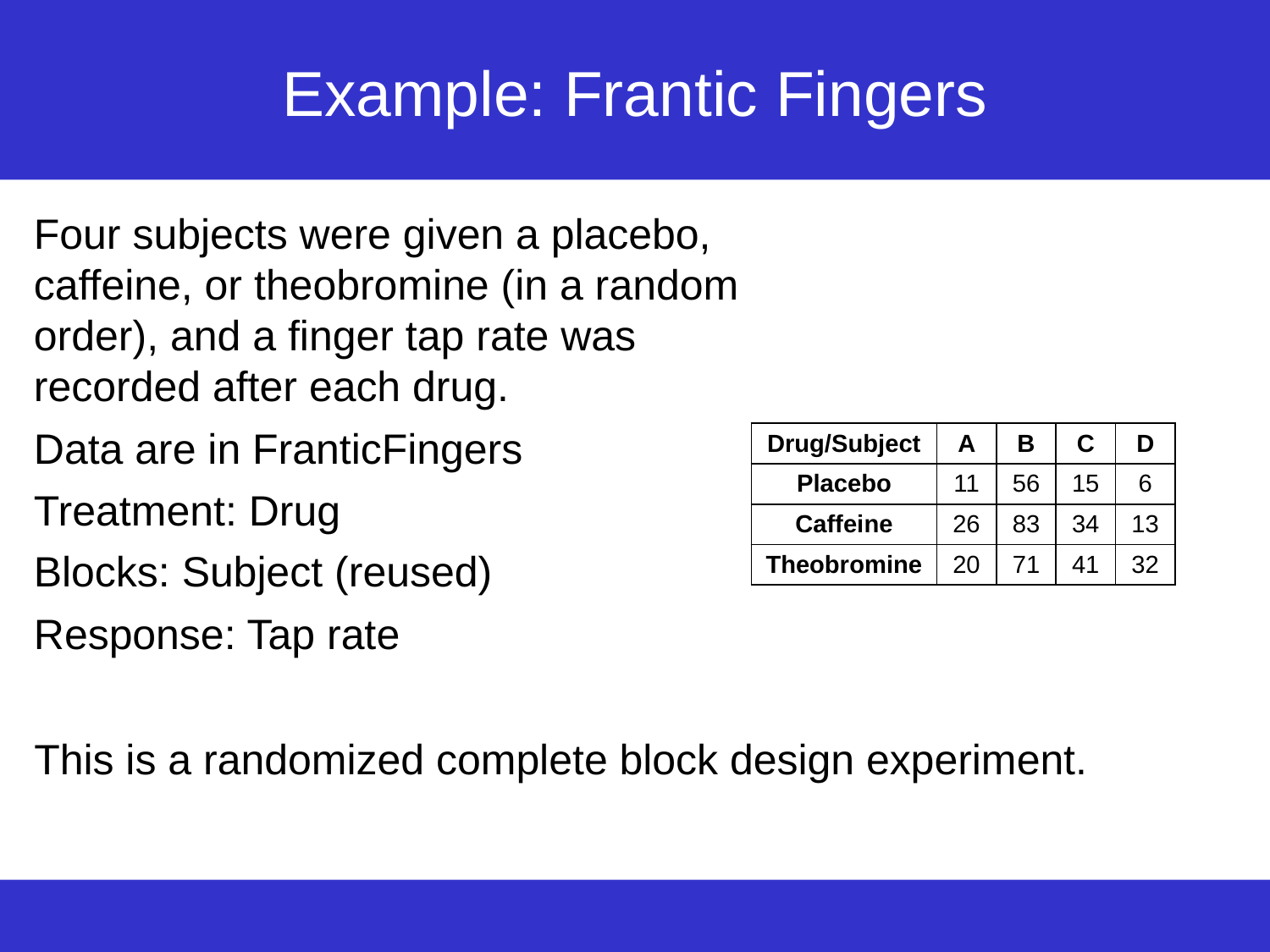

# Example: Frantic Fingers
Four subjects were given a placebo, caffeine, or theobromine (in a random order), and a finger tap rate was recorded after each drug.
Data are in FranticFingers
Treatment: Drug
Blocks: Subject (reused)
Response: Tap rate
| Drug/Subject | A | B | C | D |
| --- | --- | --- | --- | --- |
| Placebo | 11 | 56 | 15 | 6 |
| Caffeine | 26 | 83 | 34 | 13 |
| Theobromine | 20 | 71 | 41 | 32 |
This is a randomized complete block design experiment.